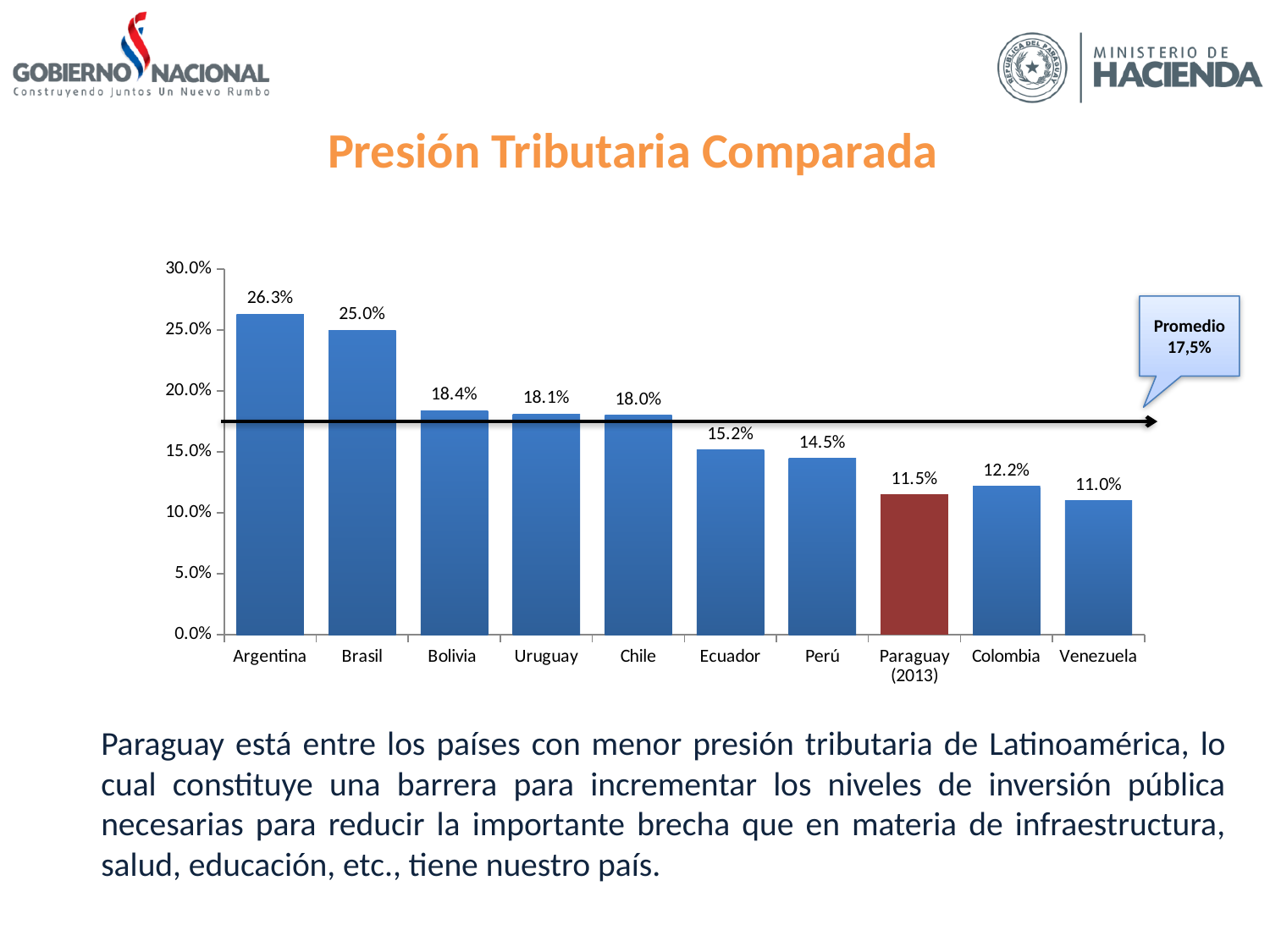

Presión Tributaria Comparada

### Chart

| Category |  |
|---|---|
| Argentina | 0.2631 |
| Brasil | 0.24989999999999998 |
| Bolivia  | 0.184 |
| Uruguay | 0.1812 |
| Chile | 0.1801 |
| Ecuador | 0.1518 |
| Perú | 0.145 |
| Paraguay (2013) | 0.115 |
| Colombia | 0.122 |
| Venezuela | 0.11 |
Promedio 17,5%
Paraguay está entre los países con menor presión tributaria de Latinoamérica, lo cual constituye una barrera para incrementar los niveles de inversión pública necesarias para reducir la importante brecha que en materia de infraestructura, salud, educación, etc., tiene nuestro país.